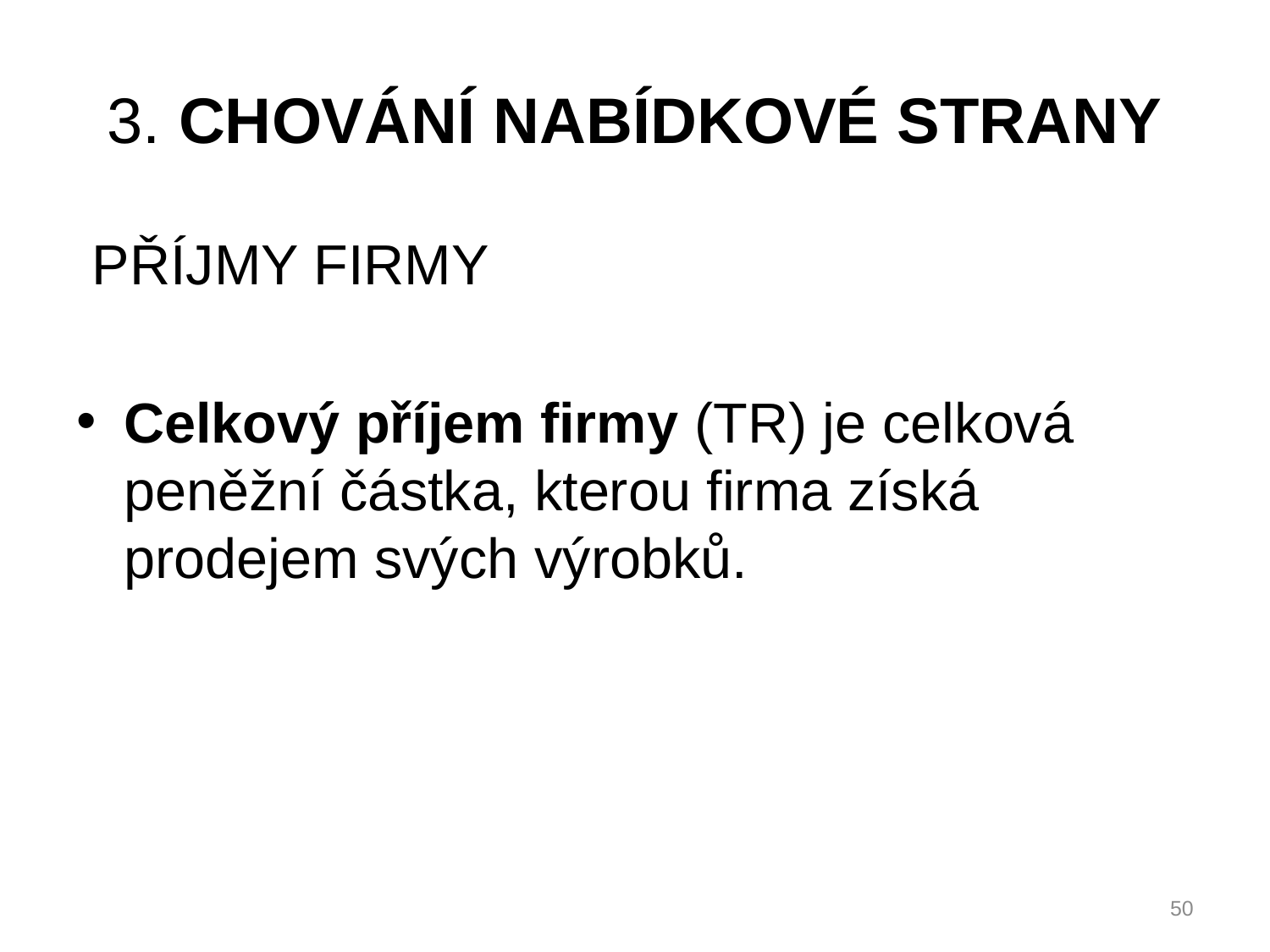

# 3. chování NABÍDKOVÉ strany
PŘÍJMY FIRMY

Celkový příjem firmy (TR) je celková peněžní částka, kterou firma získá prodejem svých výrobků.
50